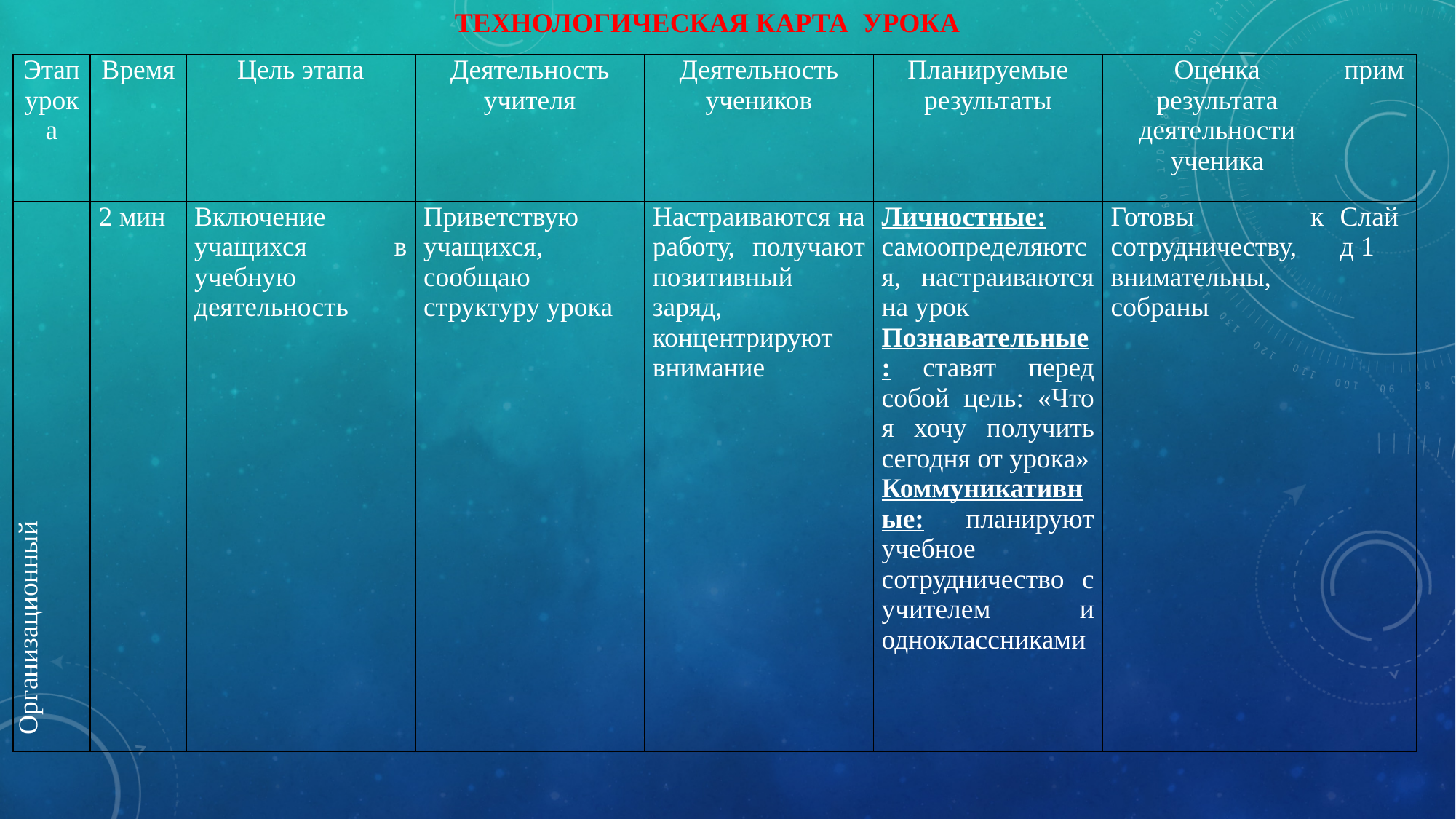

ТЕХНОЛОГИЧЕСКАЯ КАРТА  УРОКА
| Этап урока | Время | Цель этапа | Деятельность учителя | Деятельность учеников | Планируемые результаты | Оценка результата деятельности ученика | прим |
| --- | --- | --- | --- | --- | --- | --- | --- |
| Организационный | 2 мин | Включение учащихся в учебную деятельность | Приветствую учащихся, сообщаю структуру урока | Настраиваются на работу, получают позитивный заряд, концентрируют внимание | Личностные: самоопределяются, настраиваются на урок Познавательные: ставят перед собой цель: «Что я хочу получить сегодня от урока» Коммуникативные: планируют учебное сотрудничество с учителем и одноклассниками | Готовы к сотрудничеству, внимательны, собраны | Слайд 1 |